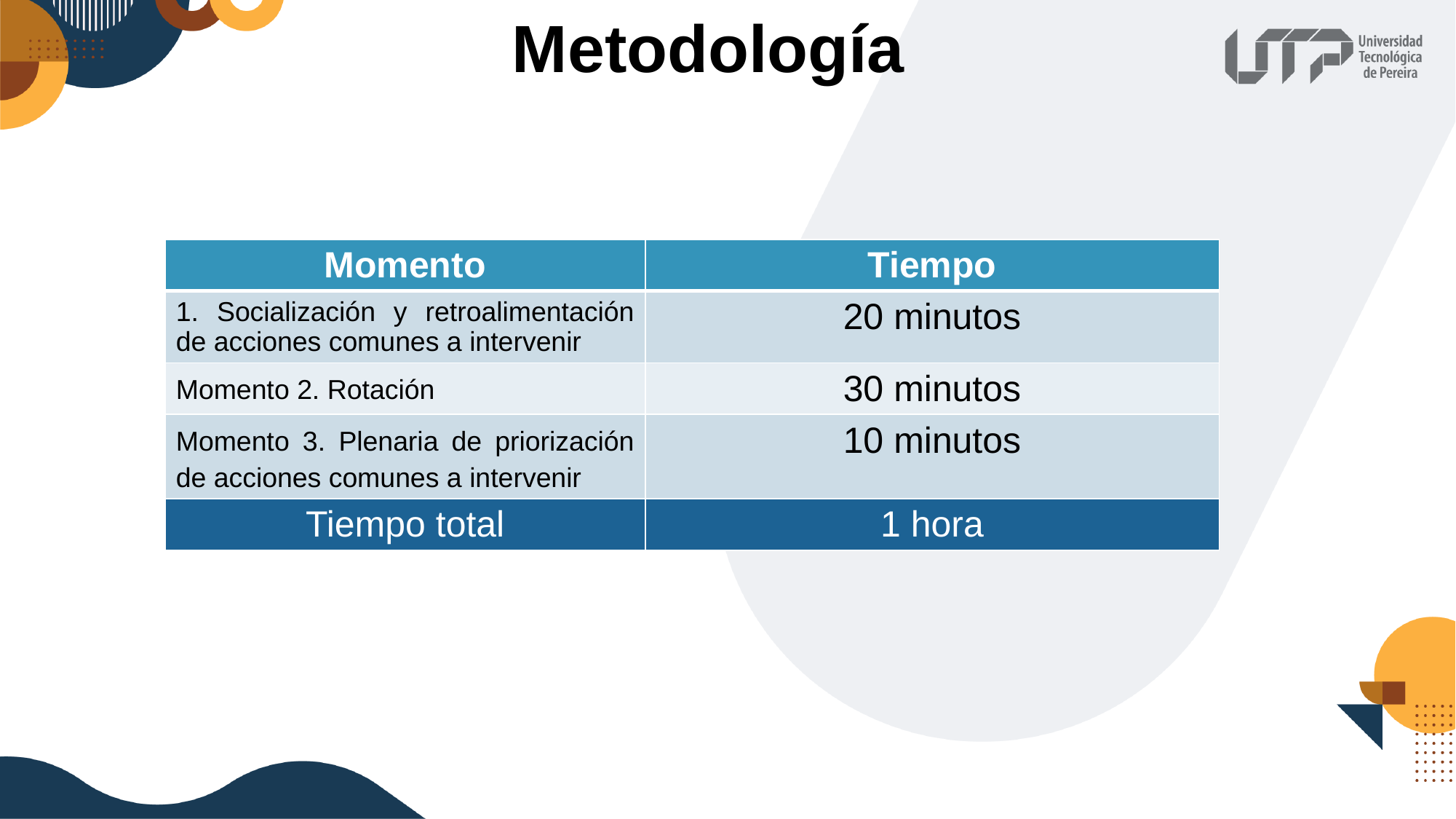

Metodología
| Momento | Tiempo |
| --- | --- |
| 1. Socialización y retroalimentación de acciones comunes a intervenir | 20 minutos |
| Momento 2. Rotación | 30 minutos |
| Momento 3. Plenaria de priorización de acciones comunes a intervenir | 10 minutos |
| Tiempo total | 1 hora |